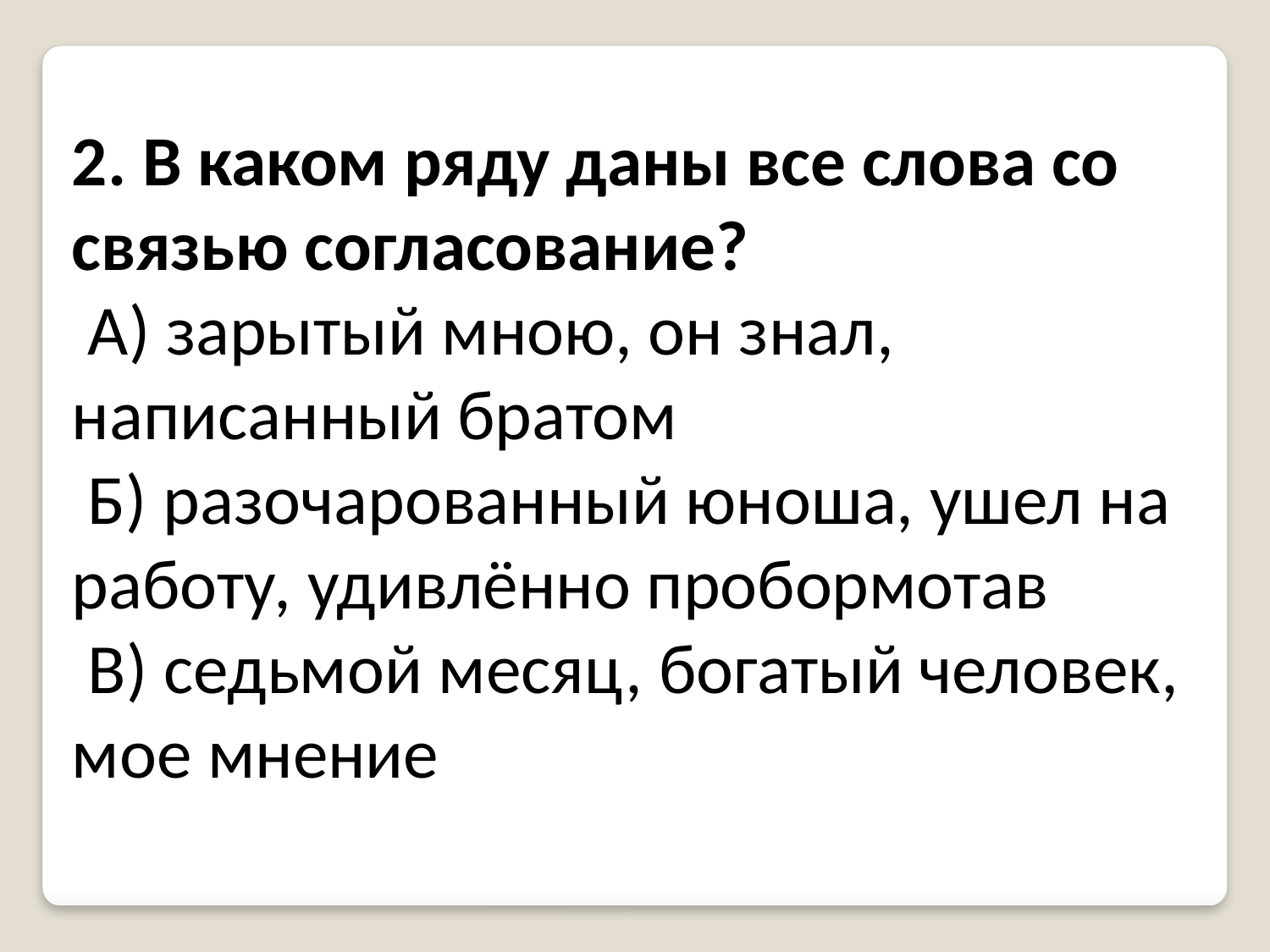

2. В каком ряду даны все слова со связью согласование?
 А) зарытый мною, он знал, написанный братом
 Б) разочарованный юноша, ушел на работу, удивлённо пробормотав
 В) седьмой месяц, богатый человек, мое мнение